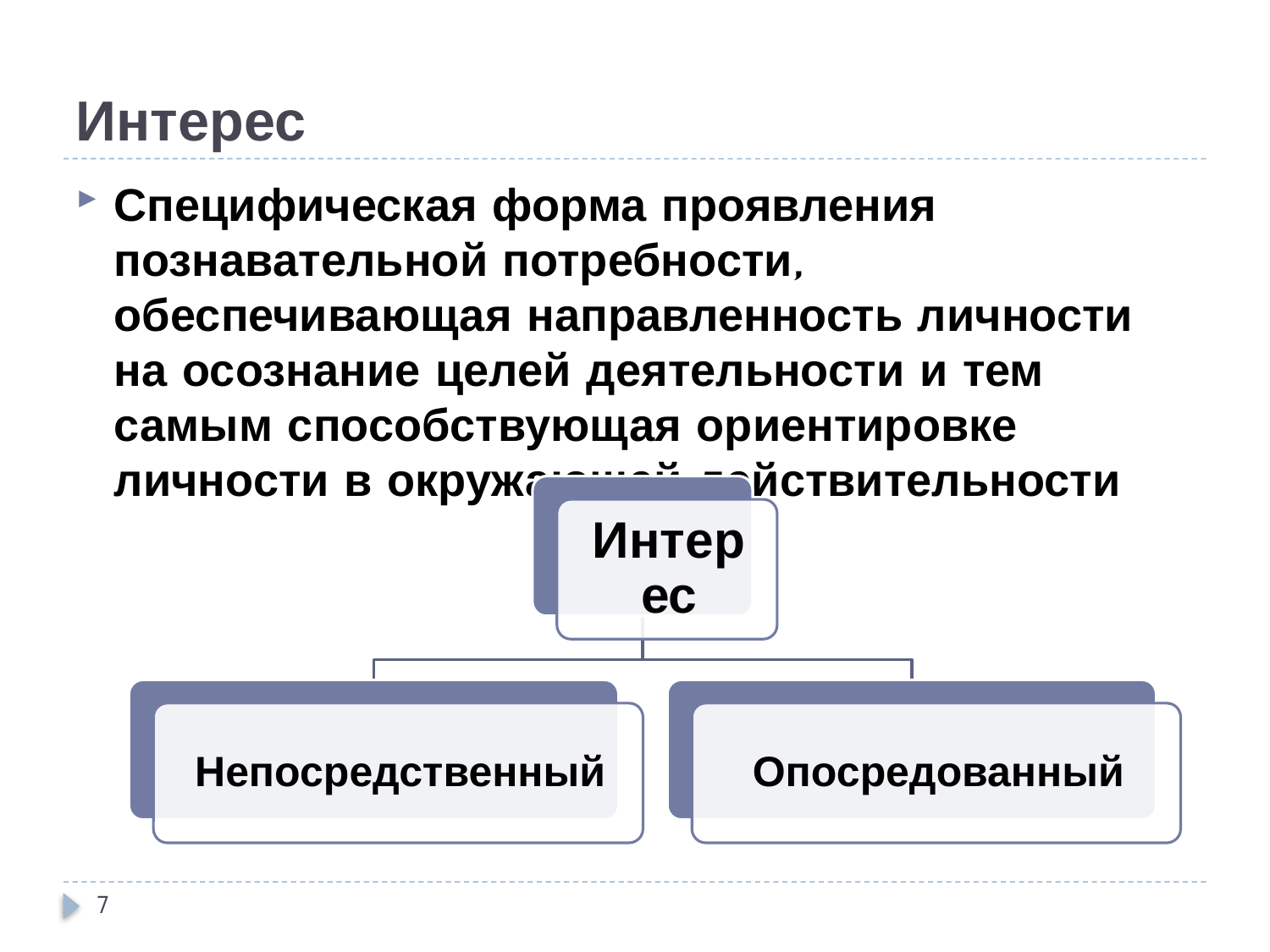

# Интерес
Специфическая форма проявления познавательной потребности, обеспечивающая направленность личности на осознание целей деятельности и тем самым способствующая ориентировке личности в окружающей действительности

Интерес
Непосредственный
Опосредованный
7